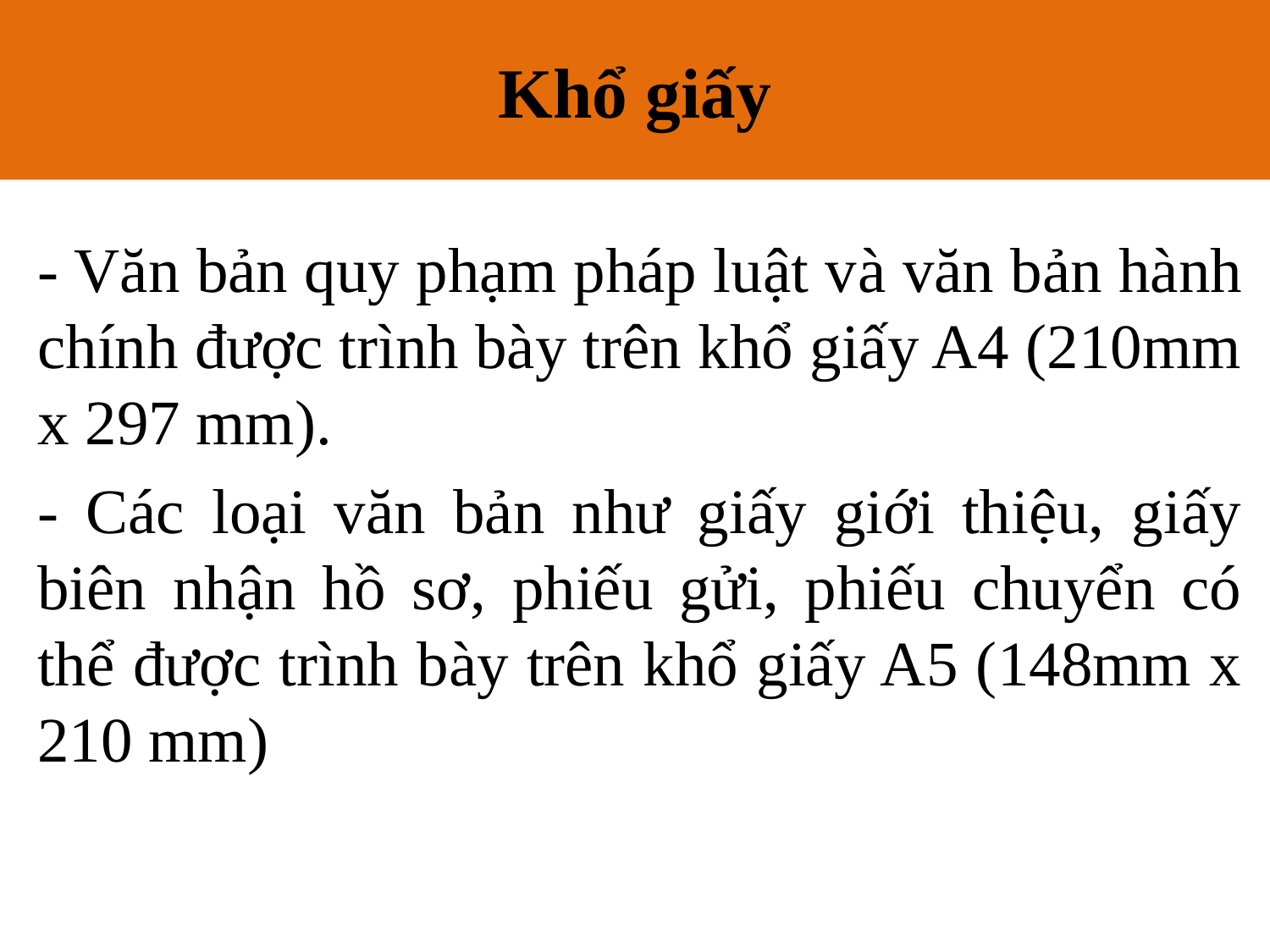

Khổ giấy
# 3.Khổ giấy, kiểu trình bày, định lề  và đánh số trang văn bản
- Văn bản quy phạm pháp luật và văn bản hành chính được trình bày trên khổ giấy A4 (210mm x 297 mm).
- Các loại văn bản như giấy giới thiệu, giấy biên nhận hồ sơ, phiếu gửi, phiếu chuyển có thể được trình bày trên khổ giấy A5 (148mm x 210 mm)